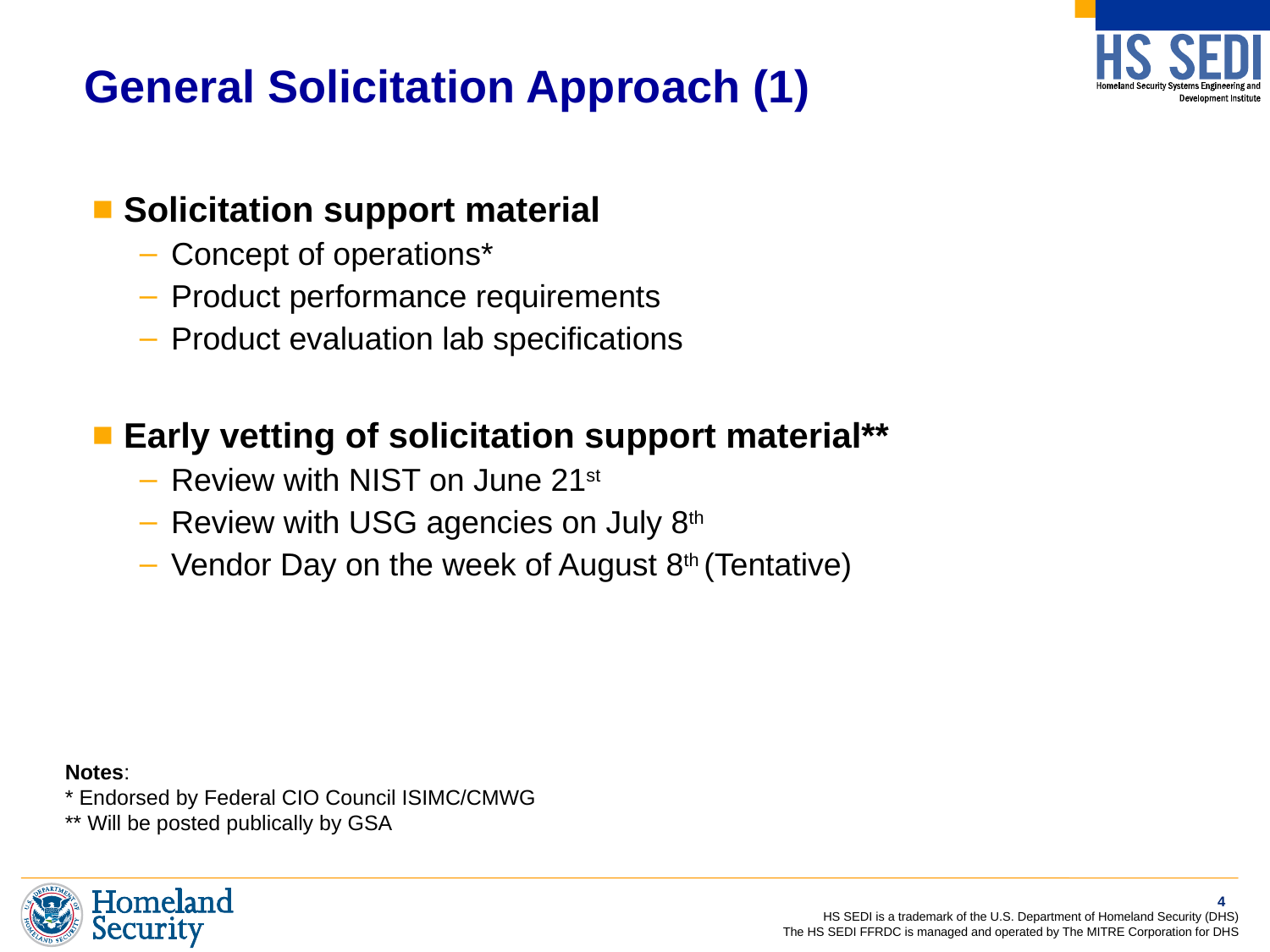

# General Solicitation Approach (1)
Solicitation support material
Concept of operations*
Product performance requirements
Product evaluation lab specifications

Early vetting of solicitation support material**
Review with NIST on June 21st
Review with USG agencies on July 8th
Vendor Day on the week of August 8th (Tentative)

Notes:
* Endorsed by Federal CIO Council ISIMC/CMWG
** Will be posted publically by GSA
4